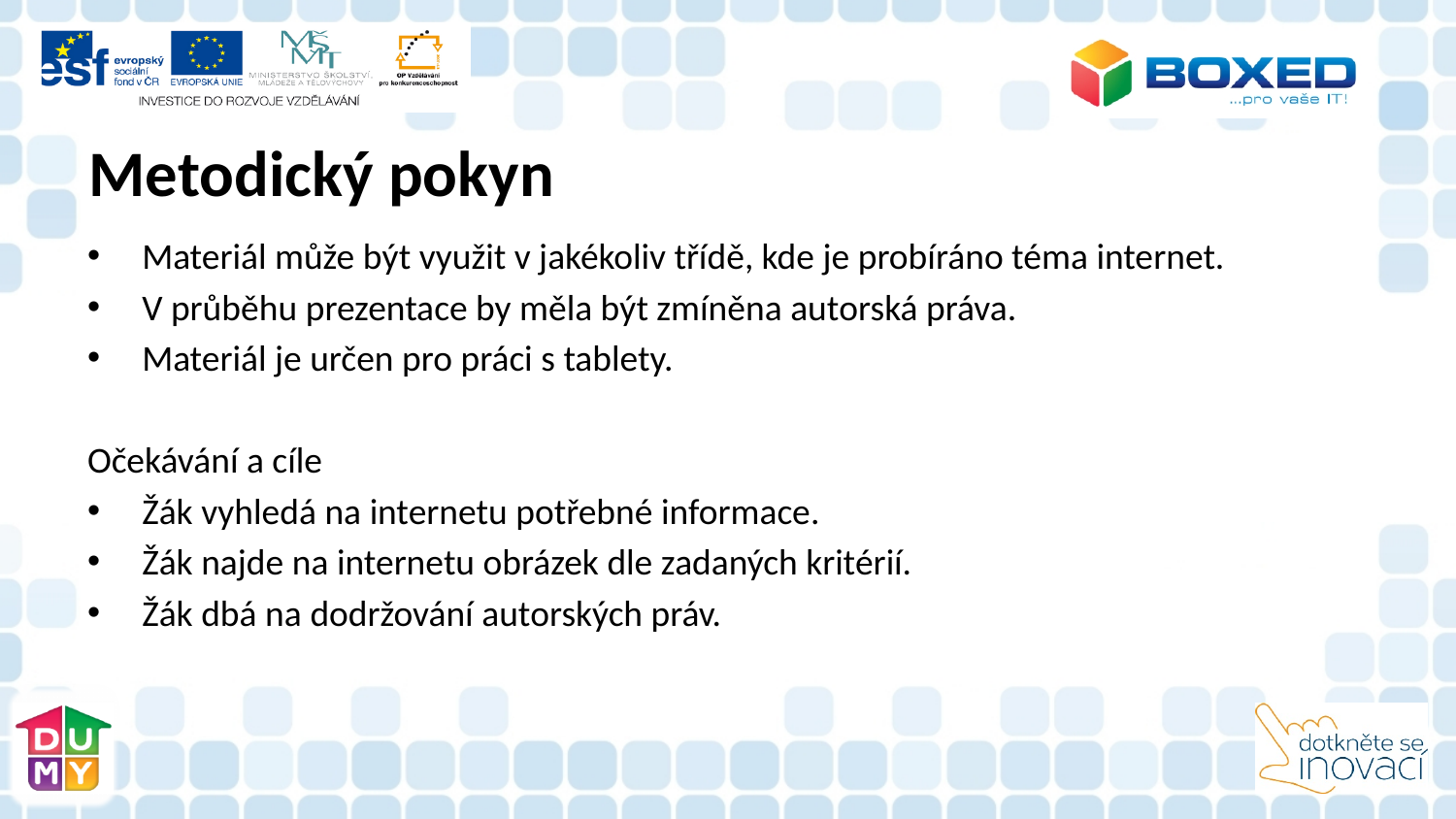

# Metodický pokyn
Materiál může být využit v jakékoliv třídě, kde je probíráno téma internet.
V průběhu prezentace by měla být zmíněna autorská práva.
Materiál je určen pro práci s tablety.

Očekávání a cíle
Žák vyhledá na internetu potřebné informace.
Žák najde na internetu obrázek dle zadaných kritérií.
Žák dbá na dodržování autorských práv.